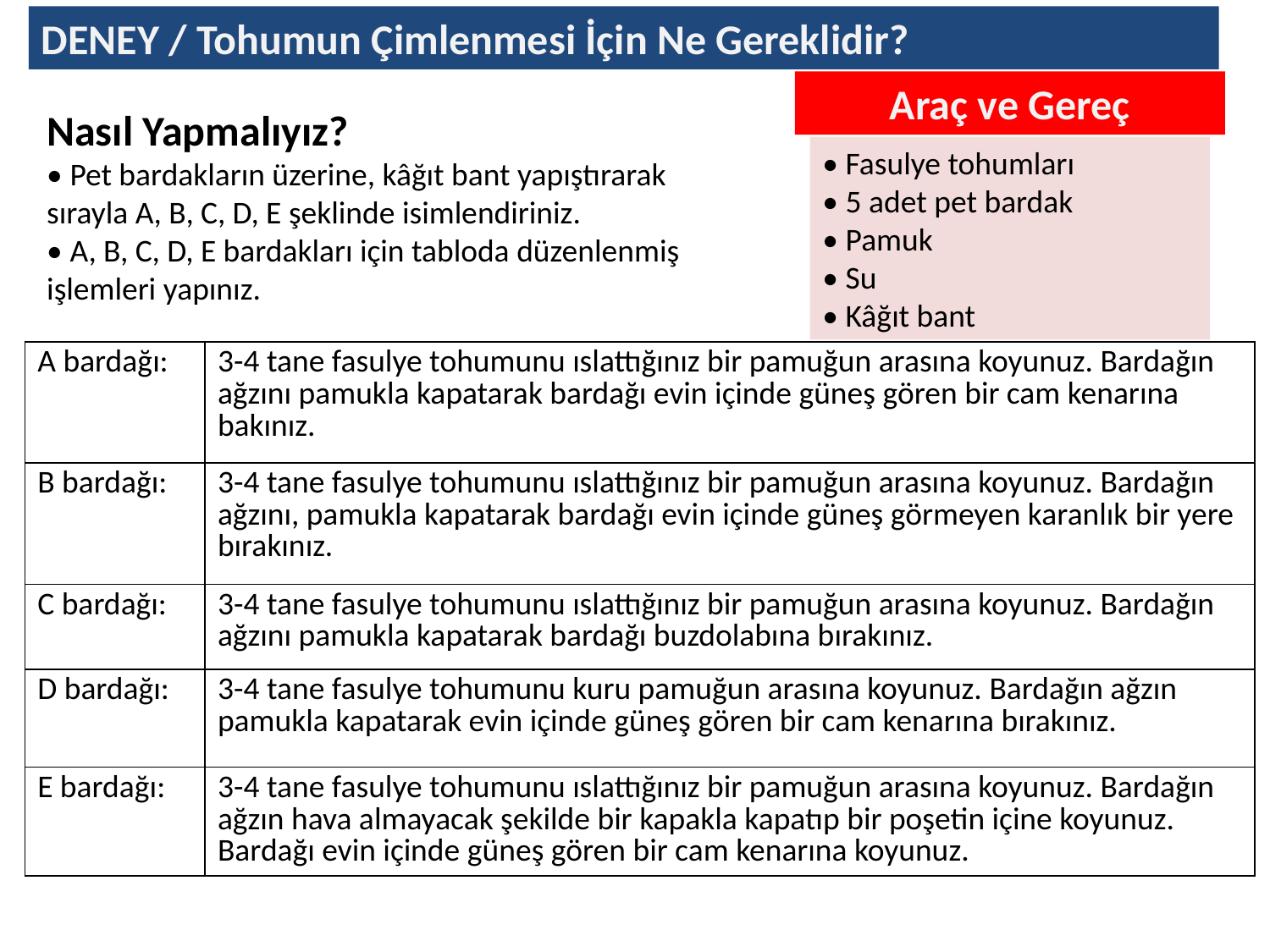

DENEY / Tohumun Çimlenmesi İçin Ne Gereklidir?
Araç ve Gereç
Nasıl Yapmalıyız?
• Pet bardakların üzerine, kâğıt bant yapıştırarak sırayla A, B, C, D, E şeklinde isimlendiriniz.
• A, B, C, D, E bardakları için tabloda düzenlenmiş işlemleri yapınız.
• Fasulye tohumları
• 5 adet pet bardak
• Pamuk
• Su
• Kâğıt bant
| A bardağı: | 3-4 tane fasulye tohumunu ıslattığınız bir pamuğun arasına koyunuz. Bardağın ağzını pamukla kapatarak bardağı evin içinde güneş gören bir cam kenarına bakınız. |
| --- | --- |
| B bardağı: | 3-4 tane fasulye tohumunu ıslattığınız bir pamuğun arasına koyunuz. Bardağın ağzını, pamukla kapatarak bardağı evin içinde güneş görmeyen karanlık bir yere bırakınız. |
| C bardağı: | 3-4 tane fasulye tohumunu ıslattığınız bir pamuğun arasına koyunuz. Bardağın ağzını pamukla kapatarak bardağı buzdolabına bırakınız. |
| D bardağı: | 3-4 tane fasulye tohumunu kuru pamuğun arasına koyunuz. Bardağın ağzın pamukla kapatarak evin içinde güneş gören bir cam kenarına bırakınız. |
| E bardağı: | 3-4 tane fasulye tohumunu ıslattığınız bir pamuğun arasına koyunuz. Bardağın ağzın hava almayacak şekilde bir kapakla kapatıp bir poşetin içine koyunuz. Bardağı evin içinde güneş gören bir cam kenarına koyunuz. |